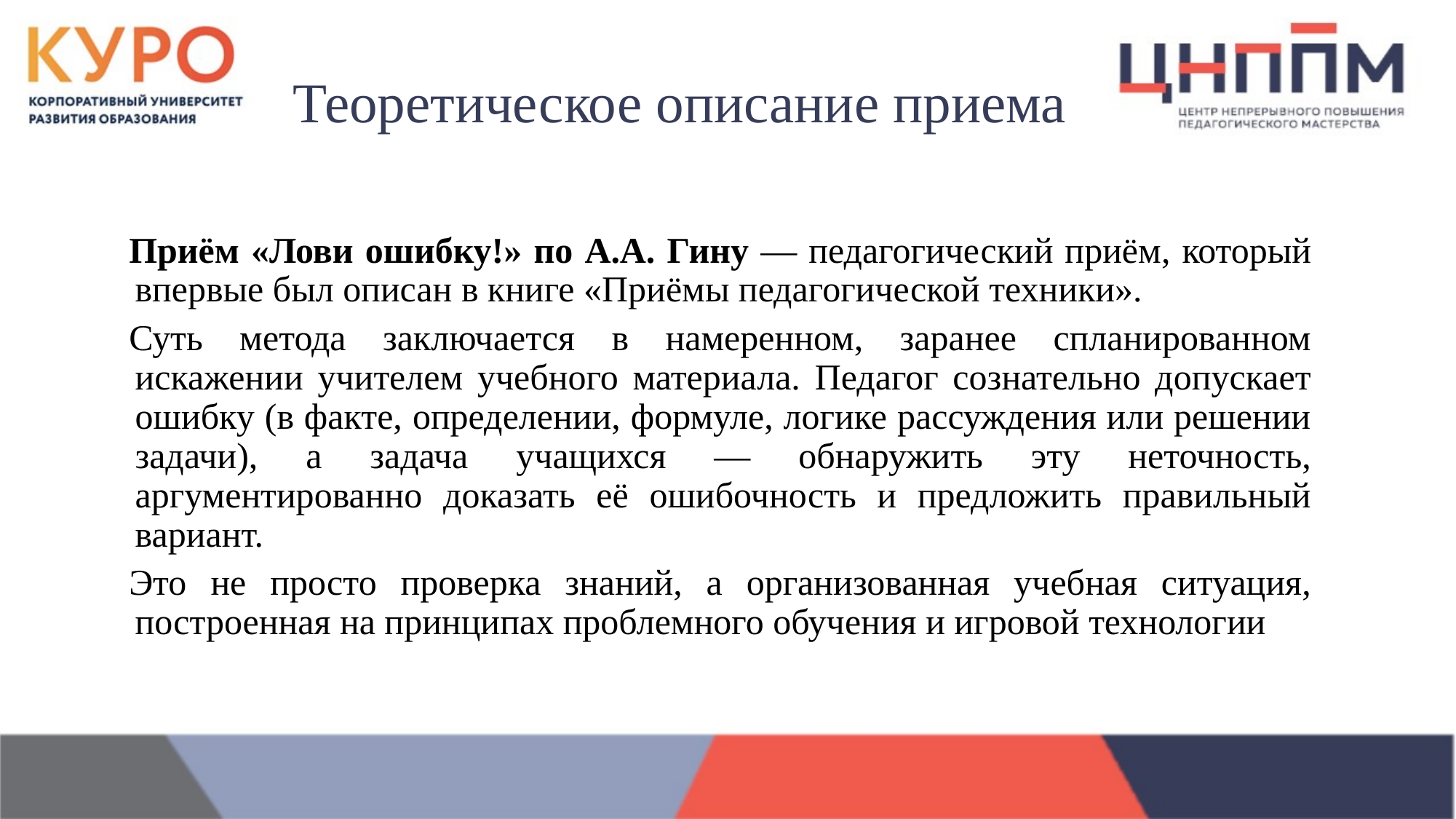

# Теоретическое описание приема
Приём «Лови ошибку!» по А.А. Гину — педагогический приём, который впервые был описан в книге «Приёмы педагогической техники».
Суть метода заключается в намеренном, заранее спланированном искажении учителем учебного материала. Педагог сознательно допускает ошибку (в факте, определении, формуле, логике рассуждения или решении задачи), а задача учащихся — обнаружить эту неточность, аргументированно доказать её ошибочность и предложить правильный вариант.
Это не просто проверка знаний, а организованная учебная ситуация, построенная на принципах проблемного обучения и игровой технологии